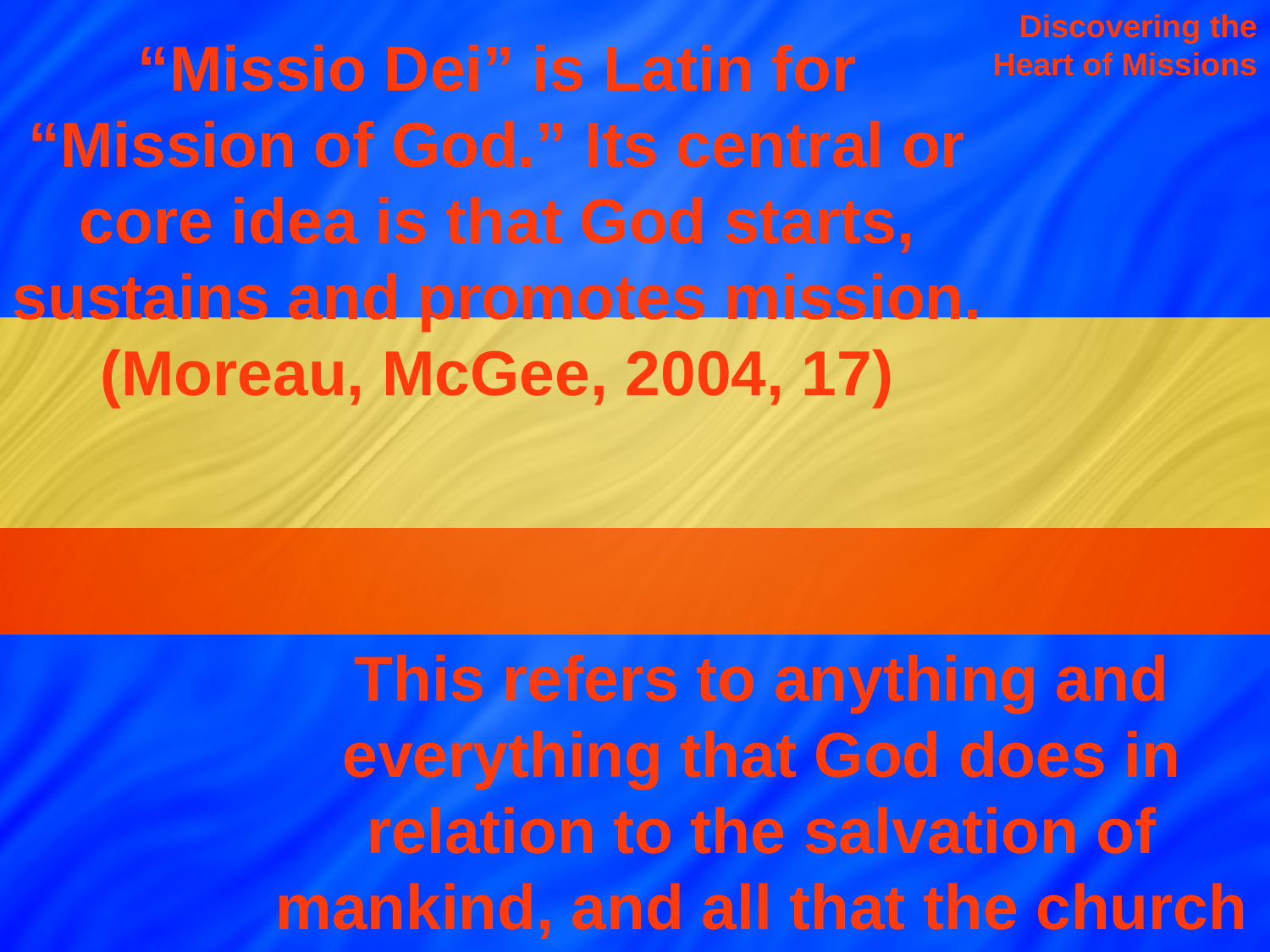

Discovering the Heart of Missions
“Missio Dei” is Latin for “Mission of God.” Its central or core idea is that God starts, sustains and promotes mission. (Moreau, McGee, 2004, 17)
This refers to anything and everything that God does in relation to the salvation of mankind, and all that the church is commissioned to do on earth.